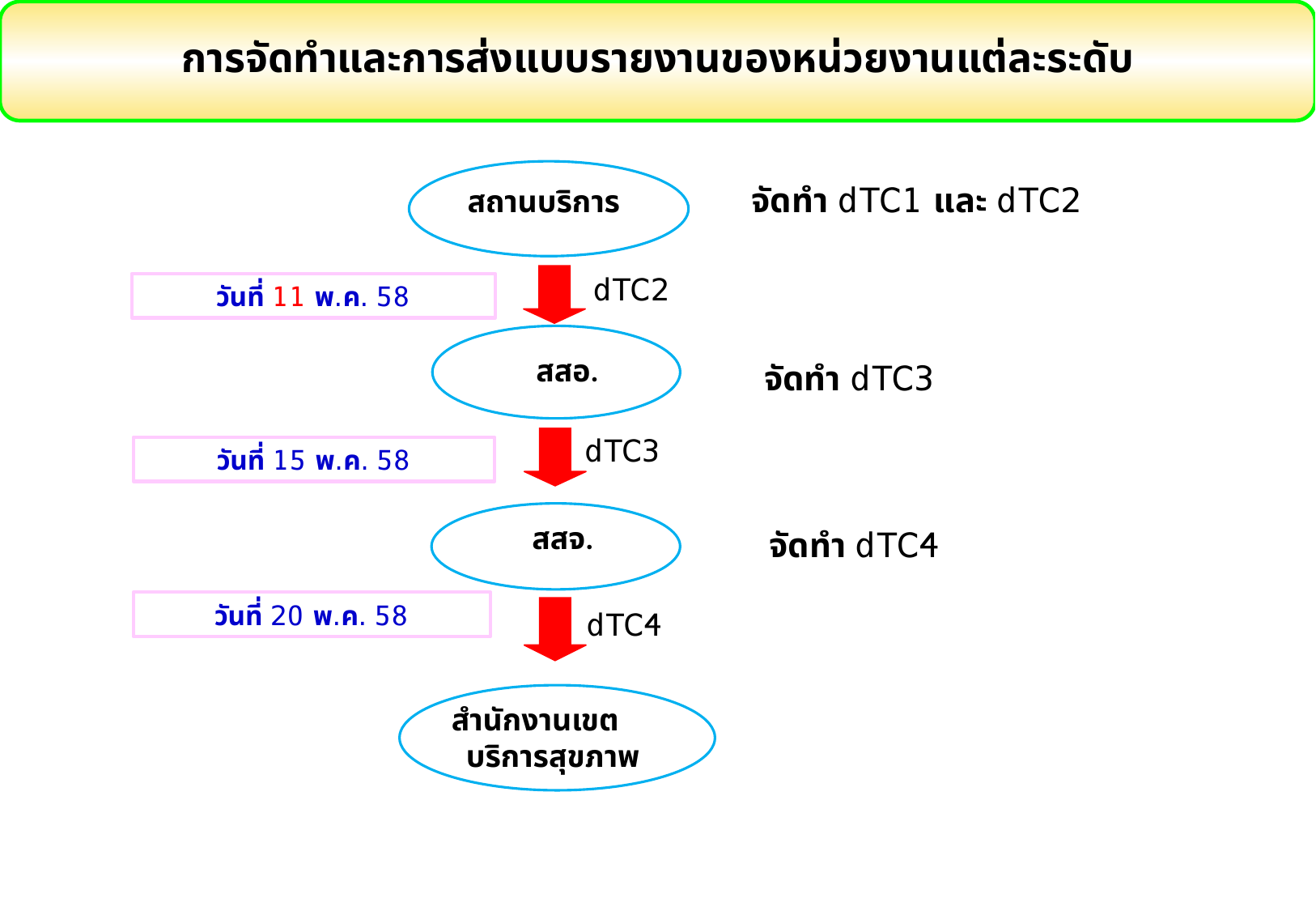

การจัดทำและการส่งแบบรายงานของหน่วยงานแต่ละระดับ

จัดทำ dTC1 และ dTC2
สถานบริการ
dTC2

วันที่ 11 พ.ค. 58
วันที่ 15 พ.ค. 58
วันที่ 20 พ.ค. 58

สสอ.
จัดทำ dTC3
dTC3

สสจ.
จัดทำ dTC4

dTC4

สำนักงานเขต     บริการสุขภาพ